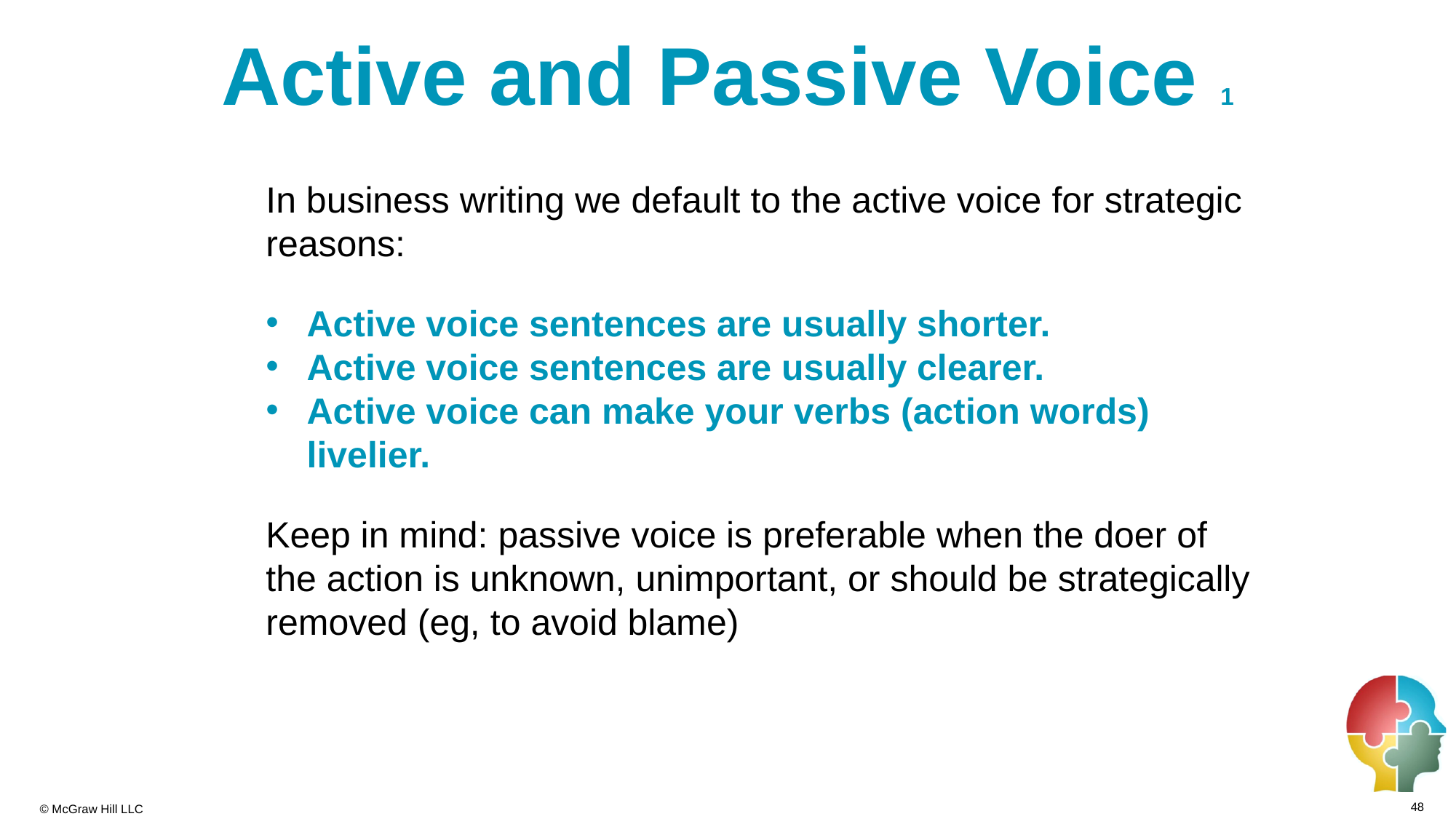

# Active and Passive Voice 1
In business writing we default to the active voice for strategic reasons:
Active voice sentences are usually shorter.
Active voice sentences are usually clearer.
Active voice can make your verbs (action words) livelier.
Keep in mind: passive voice is preferable when the doer of the action is unknown, unimportant, or should be strategically removed (eg, to avoid blame)
48